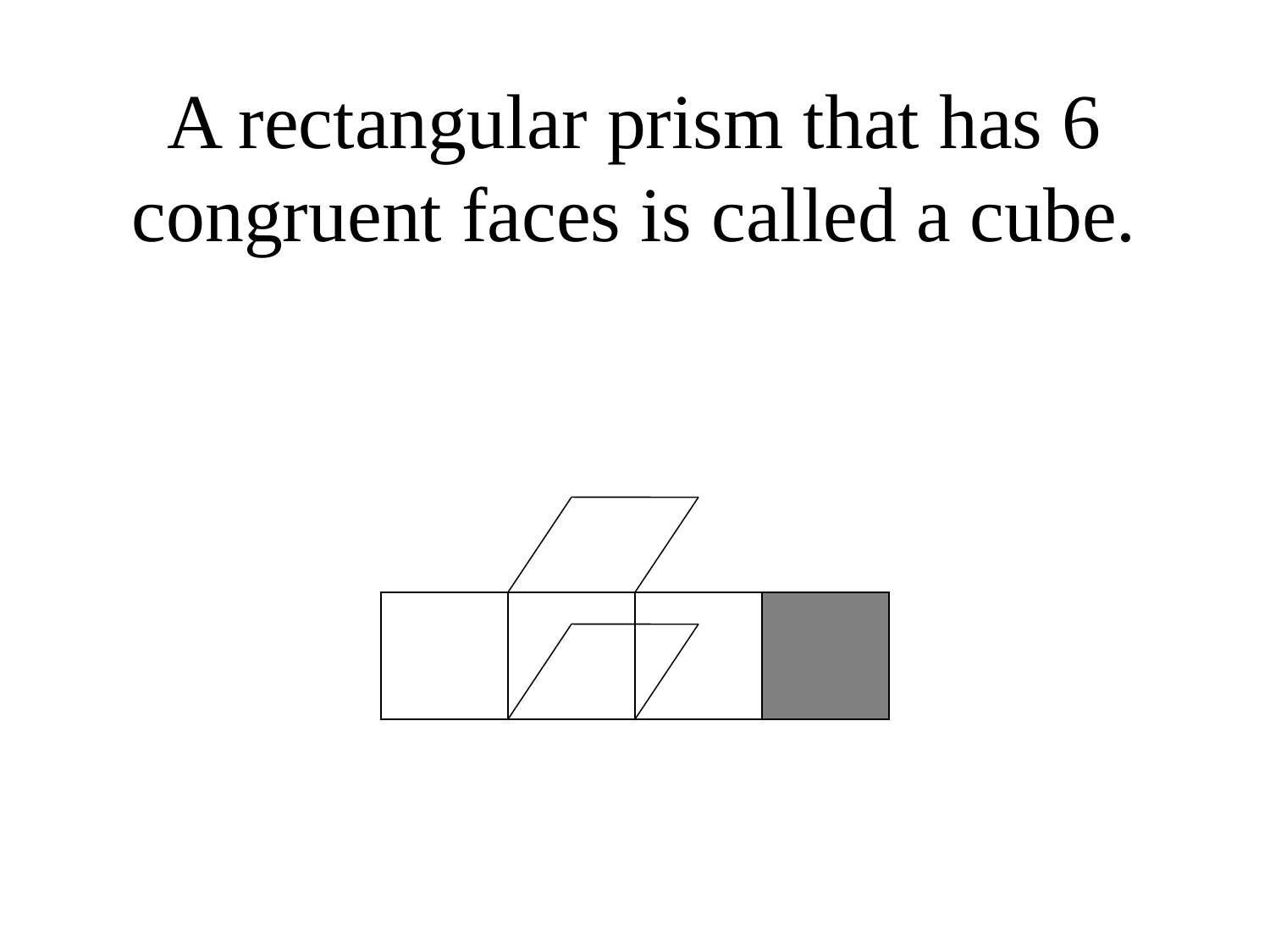

A rectangular prism that has 6 congruent faces is called a cube.